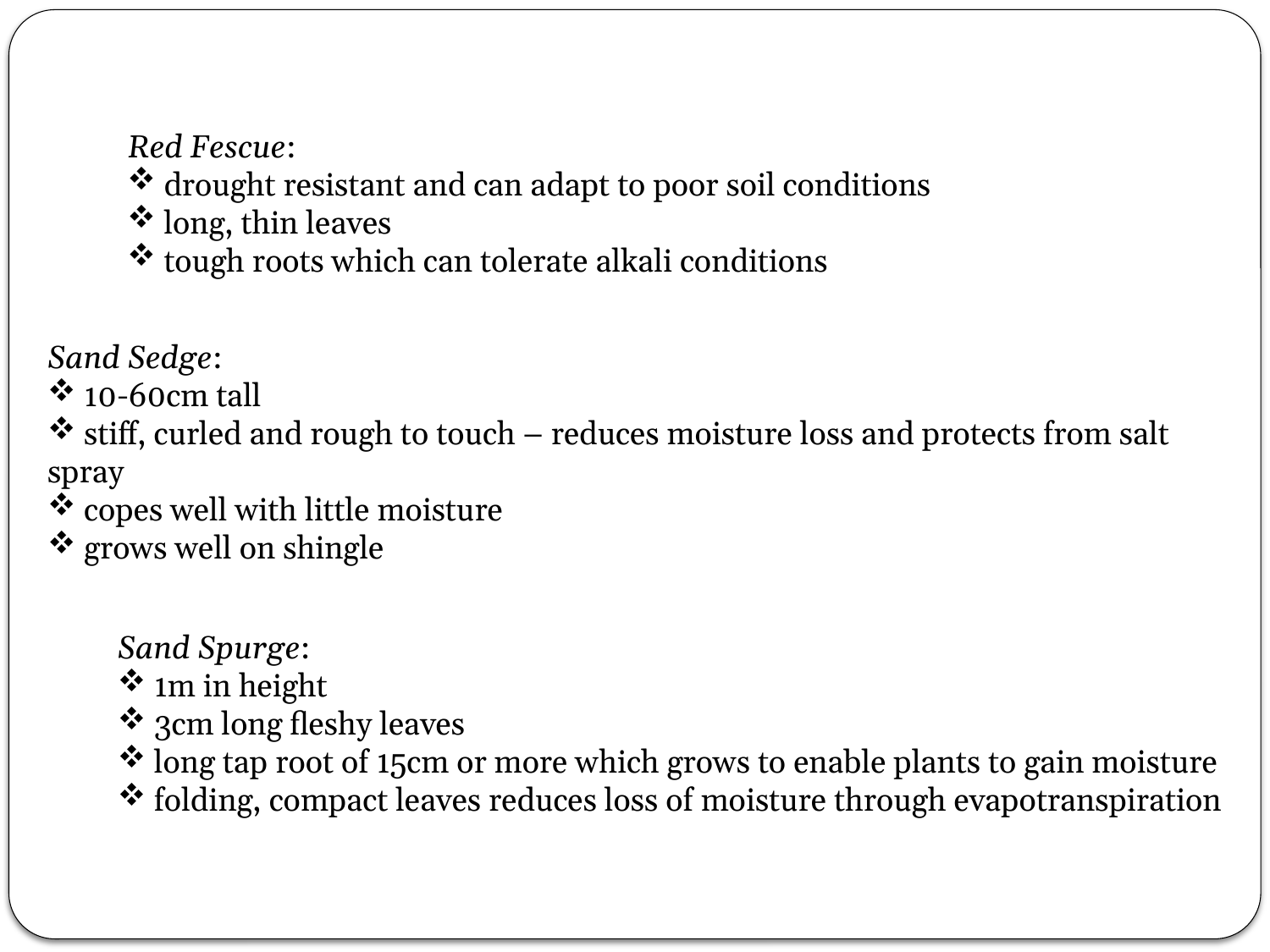

Red Fescue:
 drought resistant and can adapt to poor soil conditions
 long, thin leaves
 tough roots which can tolerate alkali conditions
Sand Sedge:
 10-60cm tall
 stiff, curled and rough to touch – reduces moisture loss and protects from salt spray
 copes well with little moisture
 grows well on shingle
Sand Spurge:
 1m in height
 3cm long fleshy leaves
 long tap root of 15cm or more which grows to enable plants to gain moisture
 folding, compact leaves reduces loss of moisture through evapotranspiration